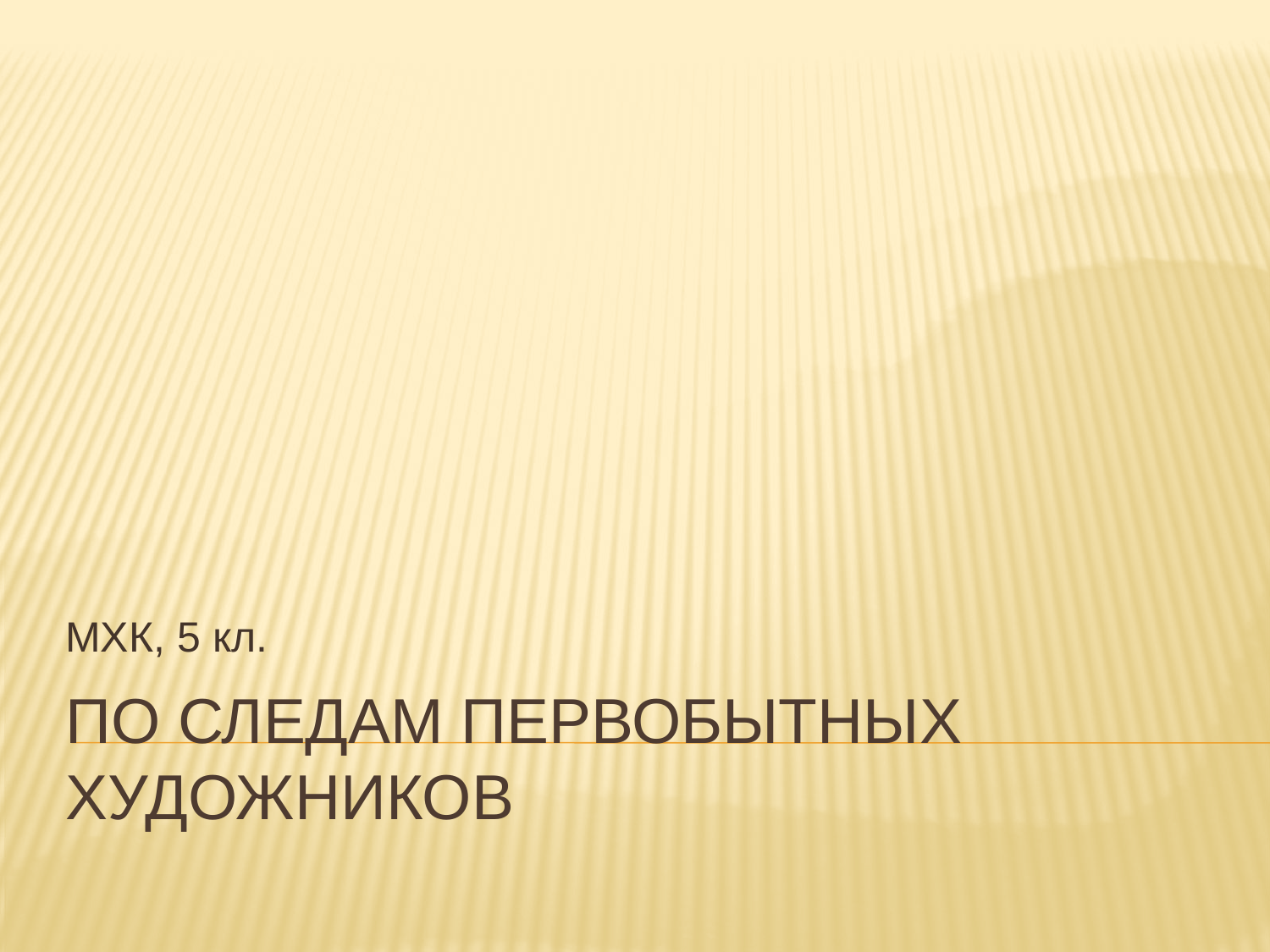

МХК, 5 кл.
# По следам первобытных художников